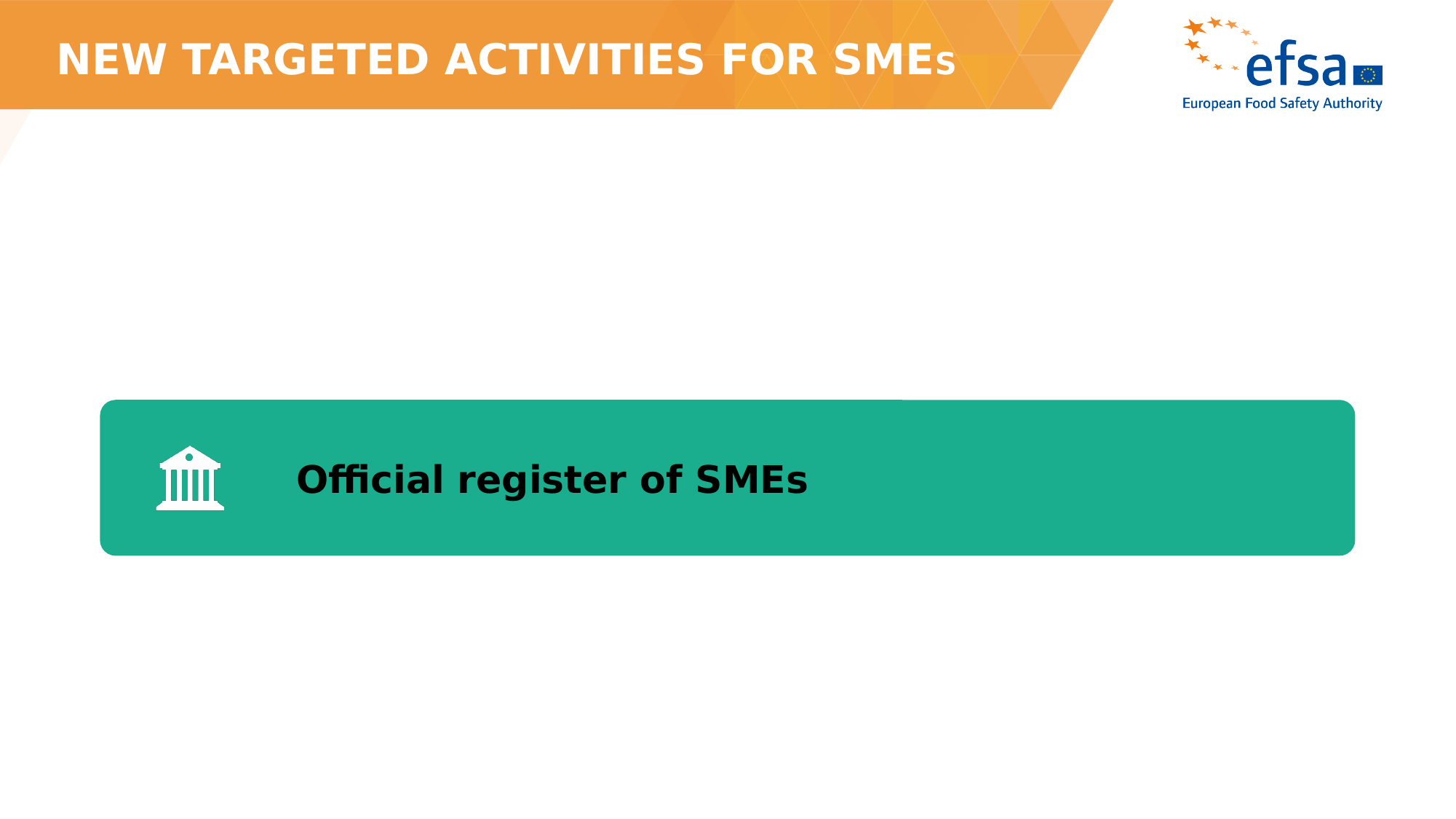

# NEW TARGETED ACTIVITIES FOR SMES
Official register of SMEs